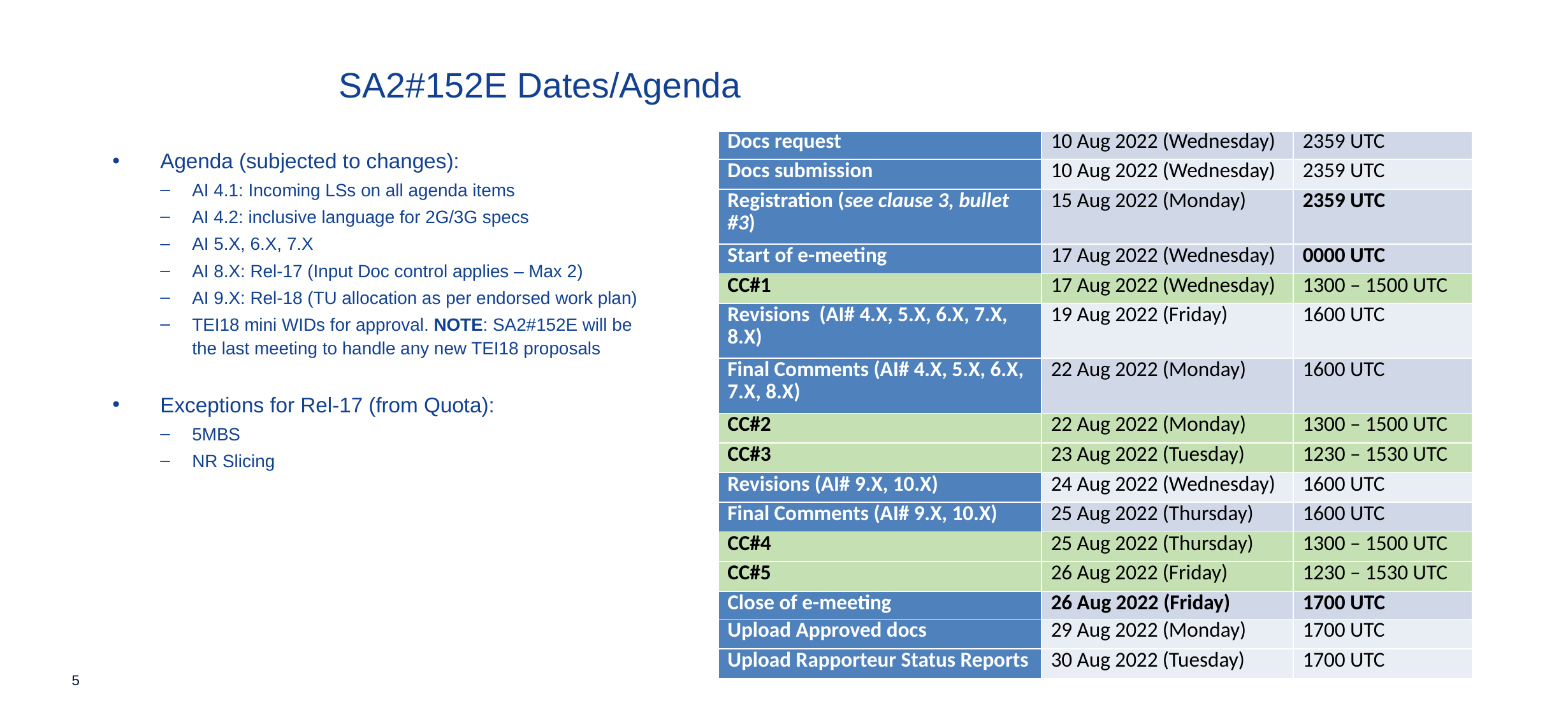

SA2#152E Dates/Agenda
| Docs request | 10 Aug 2022 (Wednesday) | 2359 UTC |
| --- | --- | --- |
| Docs submission | 10 Aug 2022 (Wednesday) | 2359 UTC |
| Registration (see clause 3, bullet #3) | 15 Aug 2022 (Monday) | 2359 UTC |
| Start of e-meeting | 17 Aug 2022 (Wednesday) | 0000 UTC |
| CC#1 | 17 Aug 2022 (Wednesday) | 1300 – 1500 UTC |
| Revisions (AI# 4.X, 5.X, 6.X, 7.X, 8.X) | 19 Aug 2022 (Friday) | 1600 UTC |
| Final Comments (AI# 4.X, 5.X, 6.X, 7.X, 8.X) | 22 Aug 2022 (Monday) | 1600 UTC |
| CC#2 | 22 Aug 2022 (Monday) | 1300 – 1500 UTC |
| CC#3 | 23 Aug 2022 (Tuesday) | 1230 – 1530 UTC |
| Revisions (AI# 9.X, 10.X) | 24 Aug 2022 (Wednesday) | 1600 UTC |
| Final Comments (AI# 9.X, 10.X) | 25 Aug 2022 (Thursday) | 1600 UTC |
| CC#4 | 25 Aug 2022 (Thursday) | 1300 – 1500 UTC |
| CC#5 | 26 Aug 2022 (Friday) | 1230 – 1530 UTC |
| Close of e-meeting | 26 Aug 2022 (Friday) | 1700 UTC |
| Upload Approved docs | 29 Aug 2022 (Monday) | 1700 UTC |
| Upload Rapporteur Status Reports | 30 Aug 2022 (Tuesday) | 1700 UTC |
Agenda (subjected to changes):
AI 4.1: Incoming LSs on all agenda items
AI 4.2: inclusive language for 2G/3G specs
AI 5.X, 6.X, 7.X
AI 8.X: Rel-17 (Input Doc control applies – Max 2)
AI 9.X: Rel-18 (TU allocation as per endorsed work plan)
TEI18 mini WIDs for approval. NOTE: SA2#152E will be the last meeting to handle any new TEI18 proposals

Exceptions for Rel-17 (from Quota):
5MBS
NR Slicing